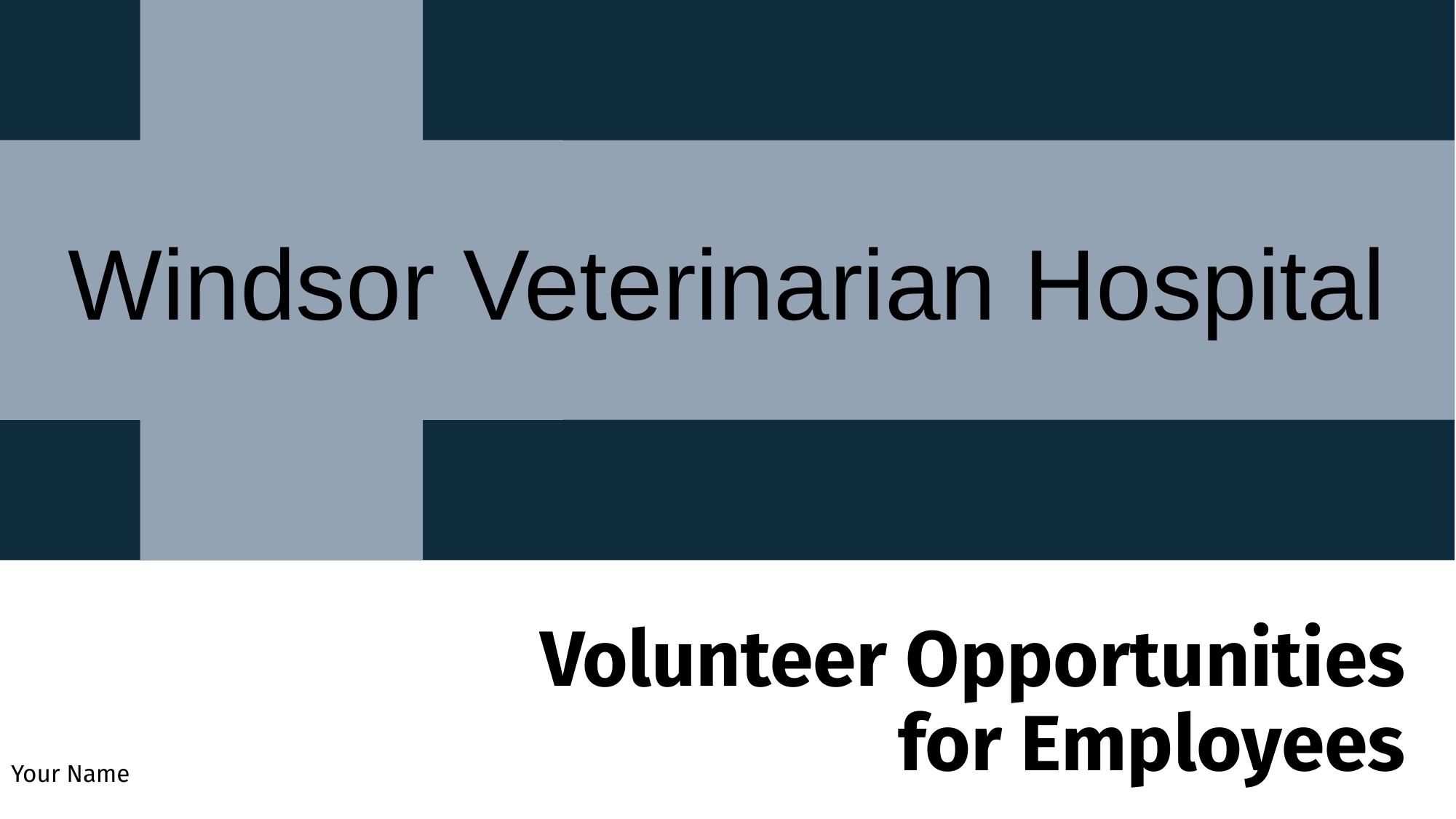

# Volunteer Opportunities for Employees
Your Name